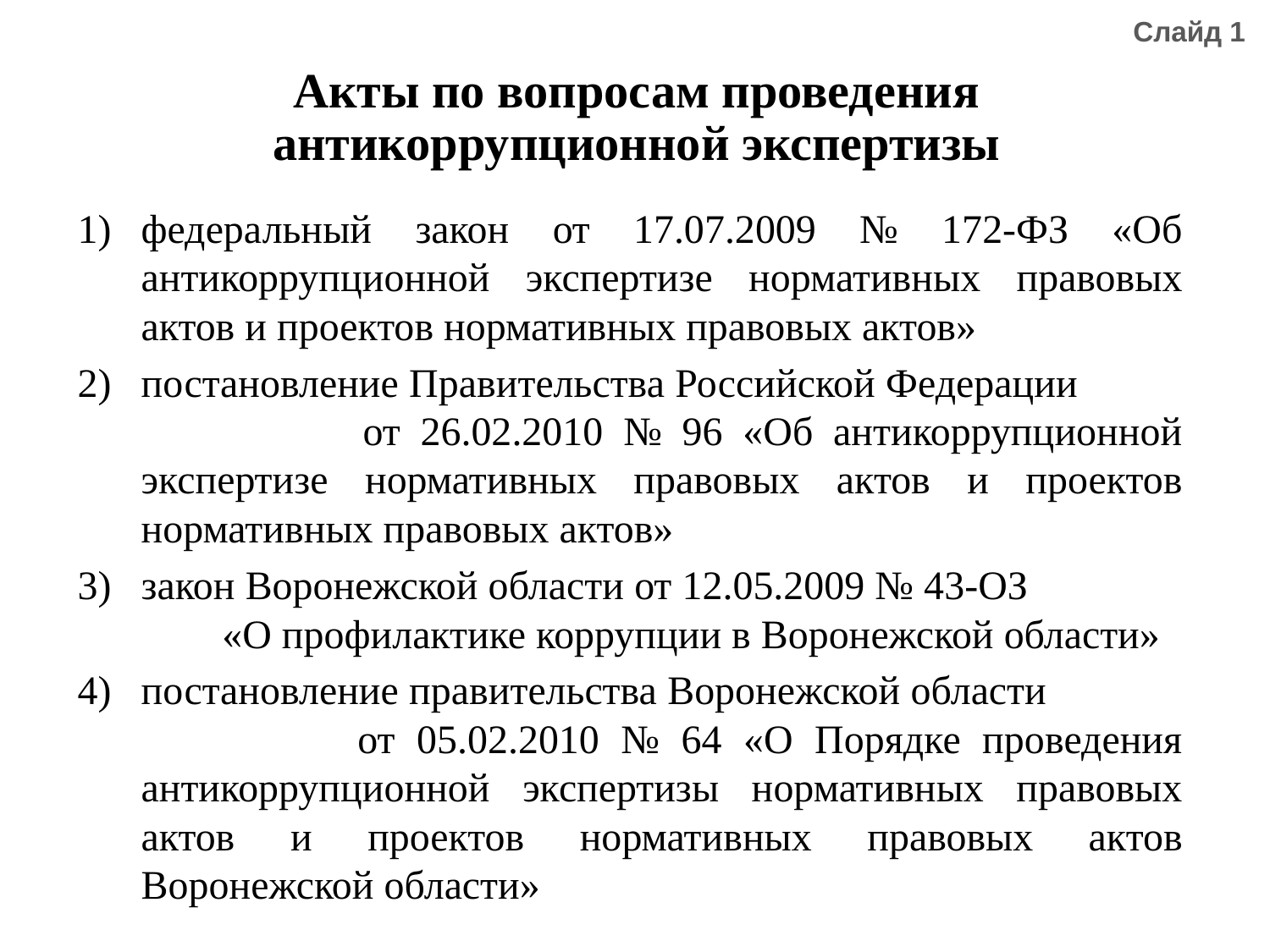

Слайд 1
# Акты по вопросам проведения антикоррупционной экспертизы
федеральный закон от 17.07.2009 № 172-ФЗ «Об антикоррупционной экспертизе нормативных правовых актов и проектов нормативных правовых актов»
постановление Правительства Российской Федерации                      от 26.02.2010 № 96 «Об антикоррупционной экспертизе нормативных правовых актов и проектов нормативных правовых актов»
закон Воронежской области от 12.05.2009 № 43-ОЗ                        «О профилактике коррупции в Воронежской области»
постановление правительства Воронежской области                        от 05.02.2010 № 64 «О Порядке проведения антикоррупционной экспертизы нормативных правовых актов и проектов нормативных правовых актов Воронежской области»